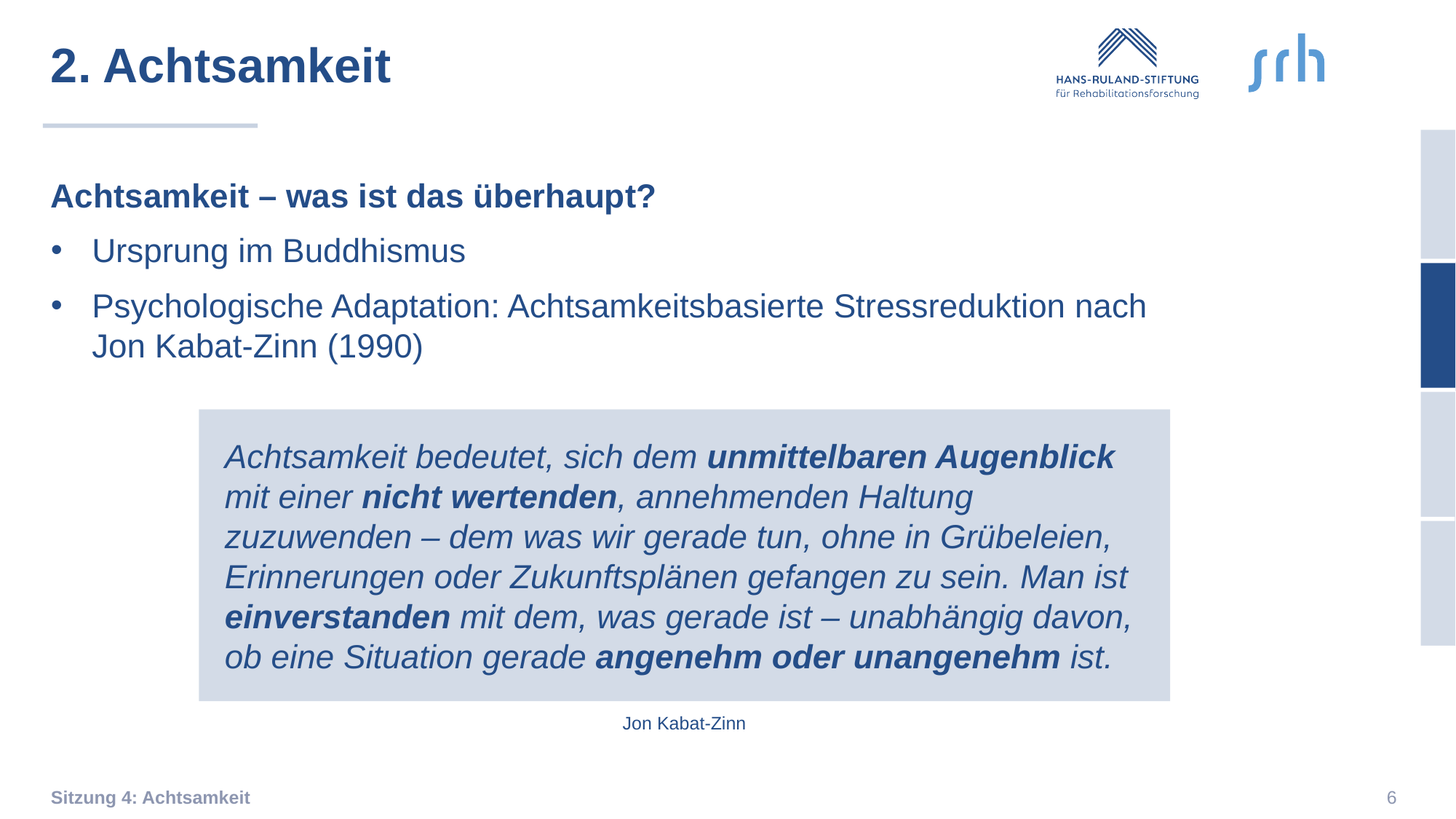

# 2. Achtsamkeit
Achtsamkeit – was ist das überhaupt?
Ursprung im Buddhismus
Psychologische Adaptation: Achtsamkeitsbasierte Stressreduktion nach
Jon Kabat-Zinn (1990)

Achtsamkeit bedeutet, sich dem unmittelbaren Augenblick mit einer nicht wertenden, annehmenden Haltung zuzuwenden – dem was wir gerade tun, ohne in Grübeleien, Erinnerungen oder Zukunftsplänen gefangen zu sein. Man ist einverstanden mit dem, was gerade ist – unabhängig davon, ob eine Situation gerade angenehm oder unangenehm ist.
Jon Kabat-Zinn
Sitzung 4: Achtsamkeit
6